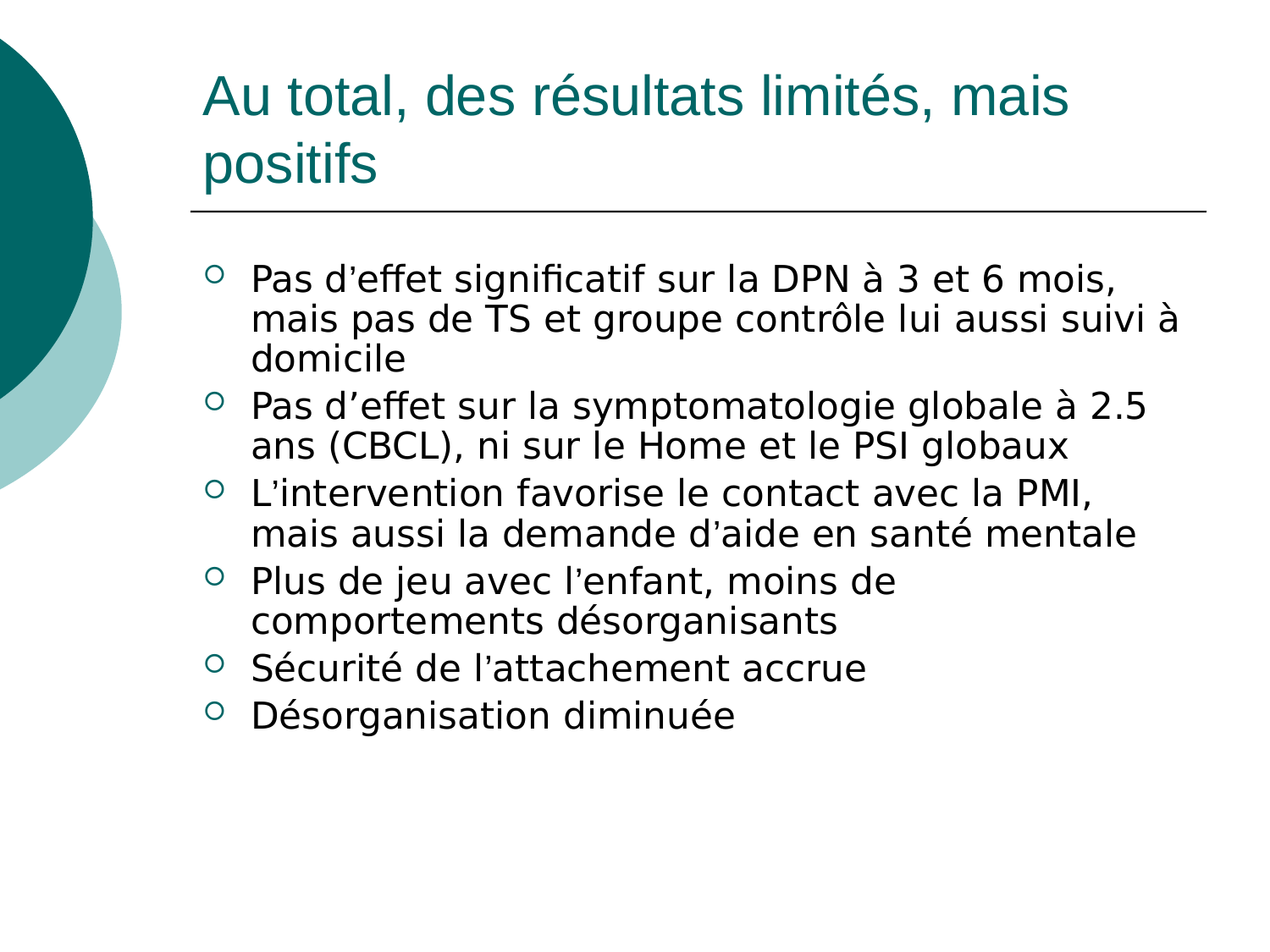

# Au total, des résultats limités, mais positifs
Pas d’effet significatif sur la DPN à 3 et 6 mois, mais pas de TS et groupe contrôle lui aussi suivi à domicile
Pas d’effet sur la symptomatologie globale à 2.5 ans (CBCL), ni sur le Home et le PSI globaux
L’intervention favorise le contact avec la PMI, mais aussi la demande d’aide en santé mentale
Plus de jeu avec l’enfant, moins de comportements désorganisants
Sécurité de l’attachement accrue
Désorganisation diminuée